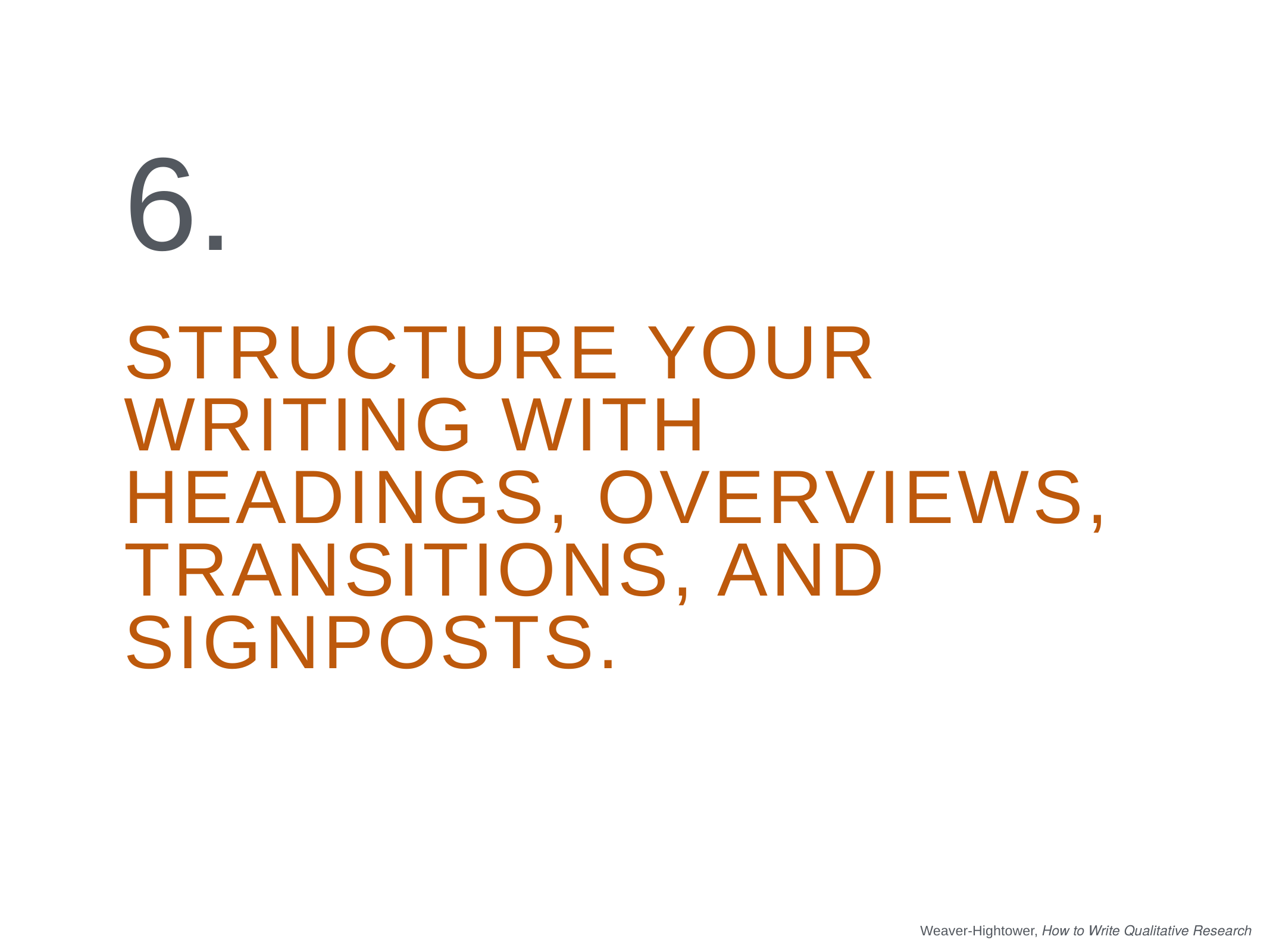

6.
Structure your writing with headings, overviews, transitions, and signposts.